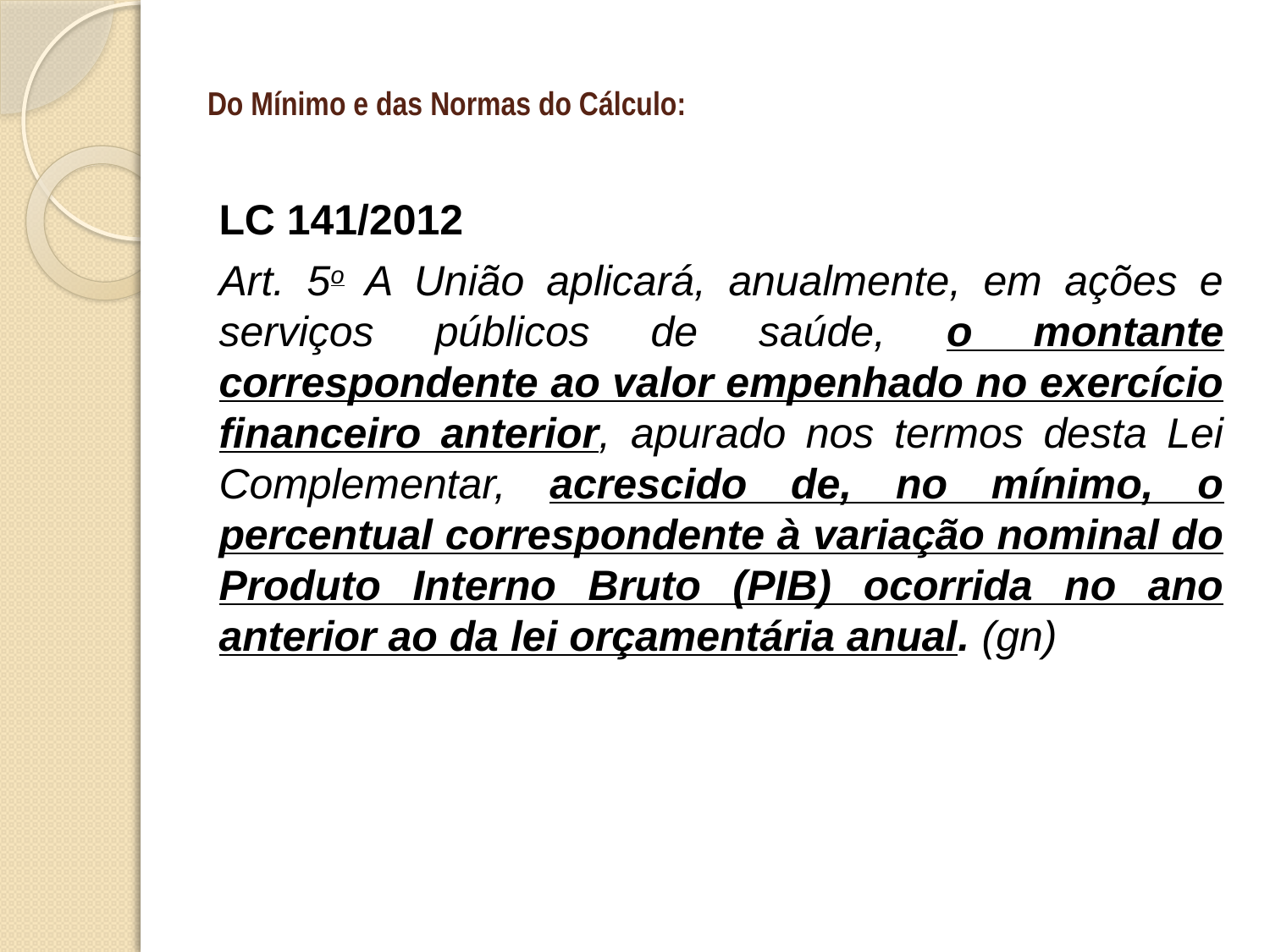

# Do Mínimo e das Normas do Cálculo:
LC 141/2012
Art. 5o A União aplicará, anualmente, em ações e serviços públicos de saúde, o montante correspondente ao valor empenhado no exercício financeiro anterior, apurado nos termos desta Lei Complementar, acrescido de, no mínimo, o percentual correspondente à variação nominal do Produto Interno Bruto (PIB) ocorrida no ano anterior ao da lei orçamentária anual. (gn)